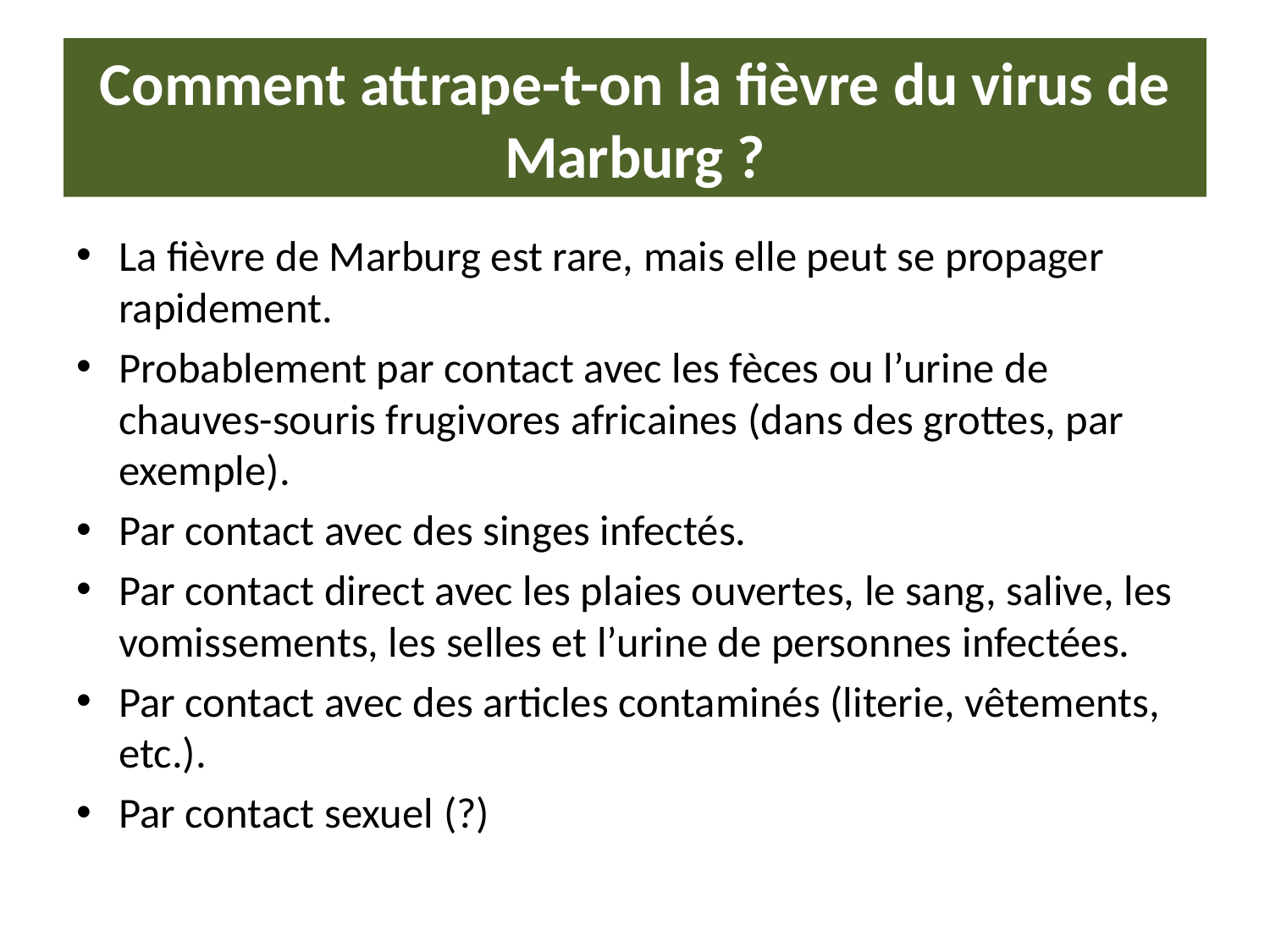

# Comment attrape-t-on la fièvre du virus de Marburg ?
La fièvre de Marburg est rare, mais elle peut se propager rapidement.
Probablement par contact avec les fèces ou l’urine de chauves-souris frugivores africaines (dans des grottes, par exemple).
Par contact avec des singes infectés.
Par contact direct avec les plaies ouvertes, le sang, salive, les vomissements, les selles et l’urine de personnes infectées.
Par contact avec des articles contaminés (literie, vêtements, etc.).
Par contact sexuel (?)